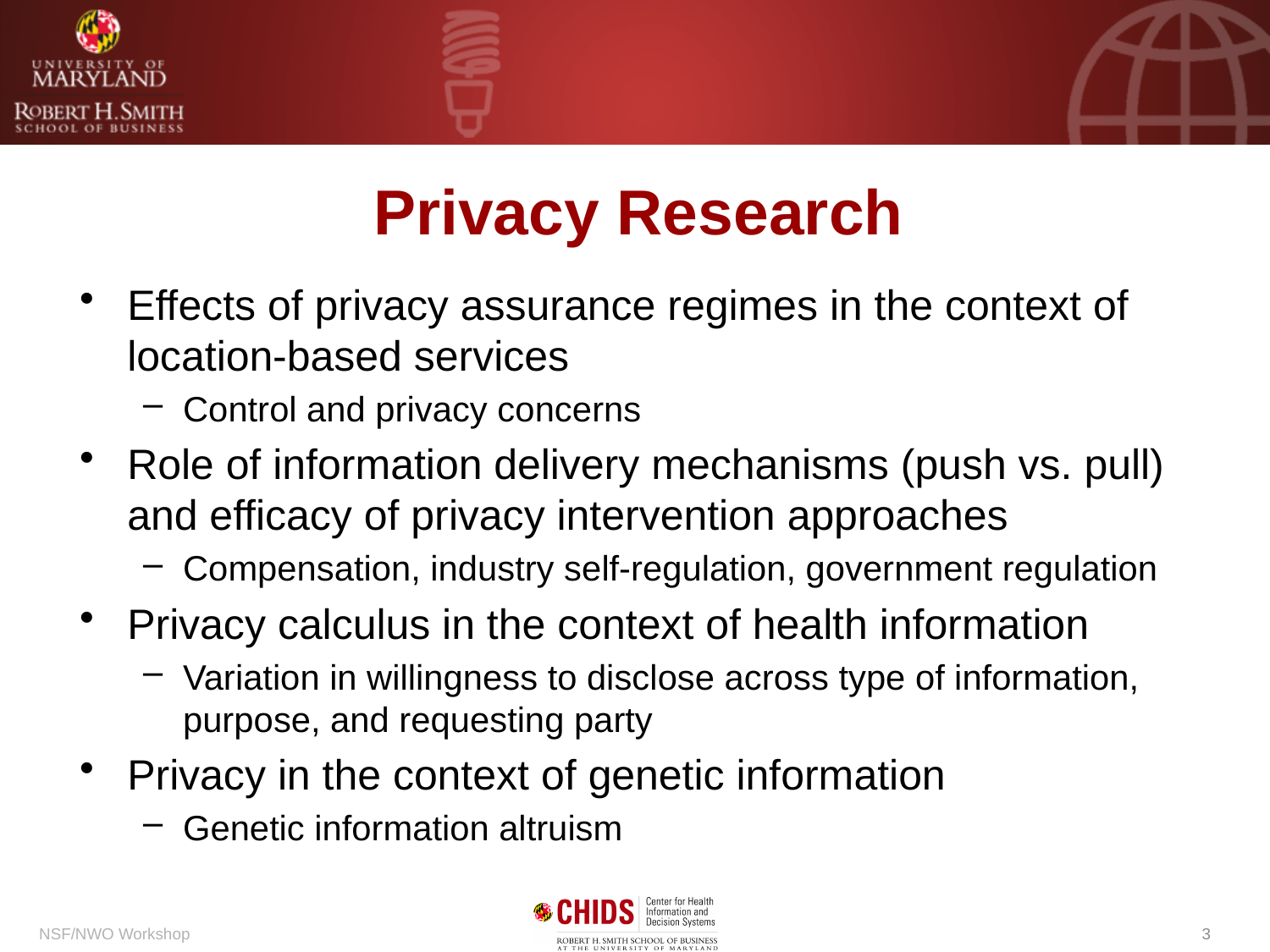

# Privacy Research
Effects of privacy assurance regimes in the context of location-based services
Control and privacy concerns
Role of information delivery mechanisms (push vs. pull) and efficacy of privacy intervention approaches
Compensation, industry self-regulation, government regulation
Privacy calculus in the context of health information
Variation in willingness to disclose across type of information, purpose, and requesting party
Privacy in the context of genetic information
Genetic information altruism
3
NSF/NWO Workshop